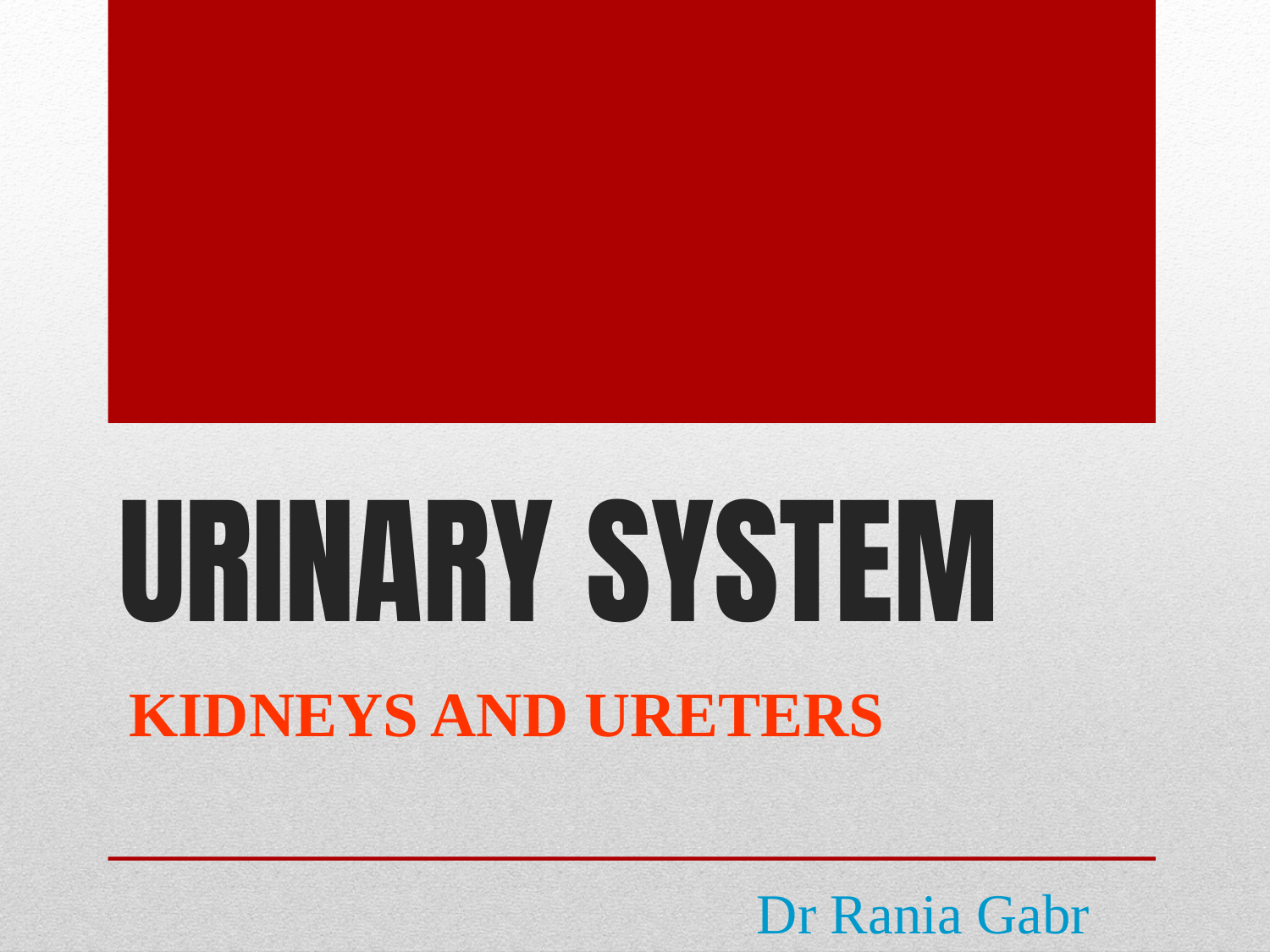

# URINARY SYSTEM
KIDNEYS AND URETERS
Dr Rania Gabr